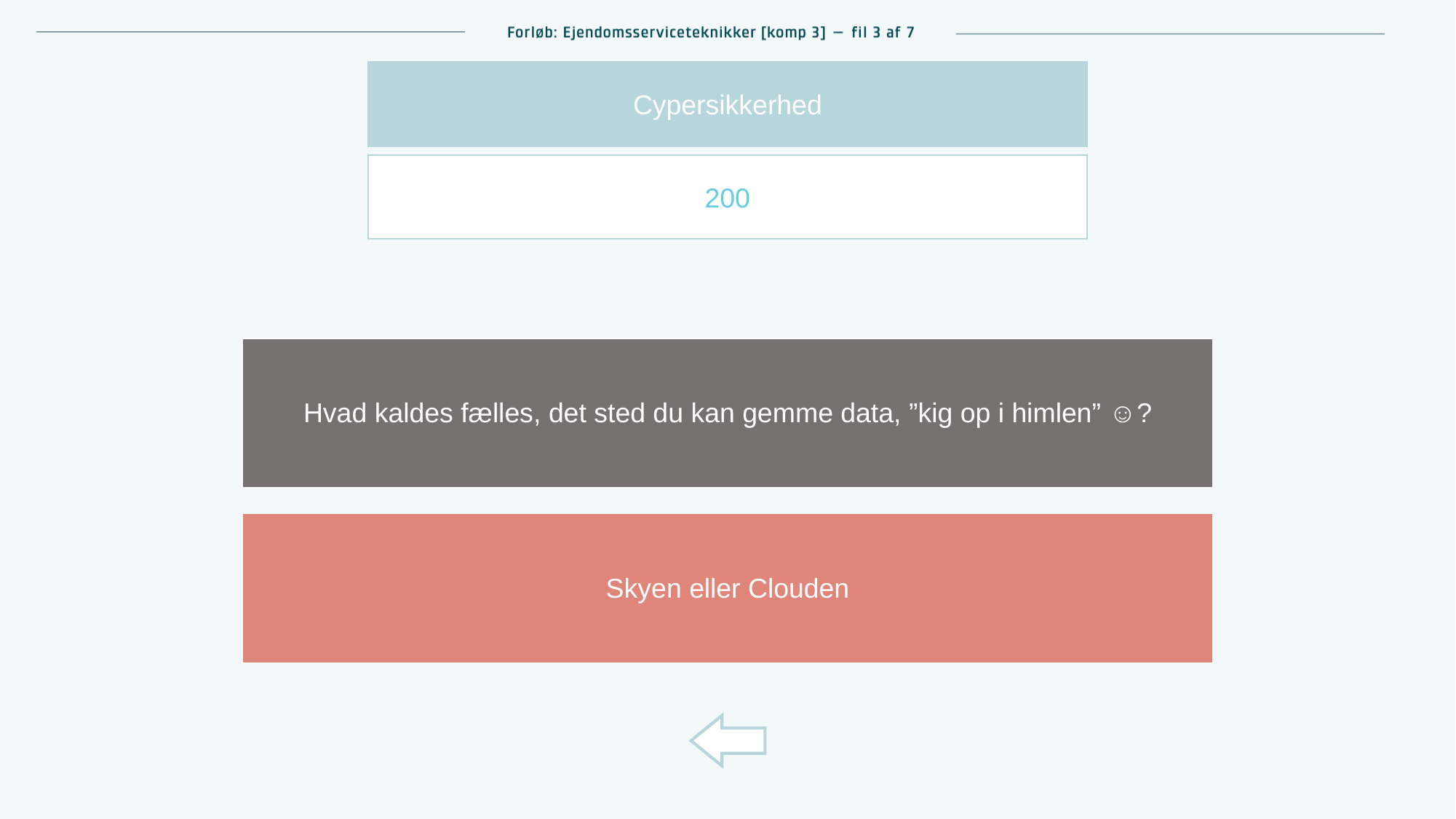

Cypersikkerhed

200
| Hvad kaldes fælles, det sted du kan gemme data, ”kig op i himlen” ☺? |
| --- |
| Skyen eller Clouden |
| --- |

10